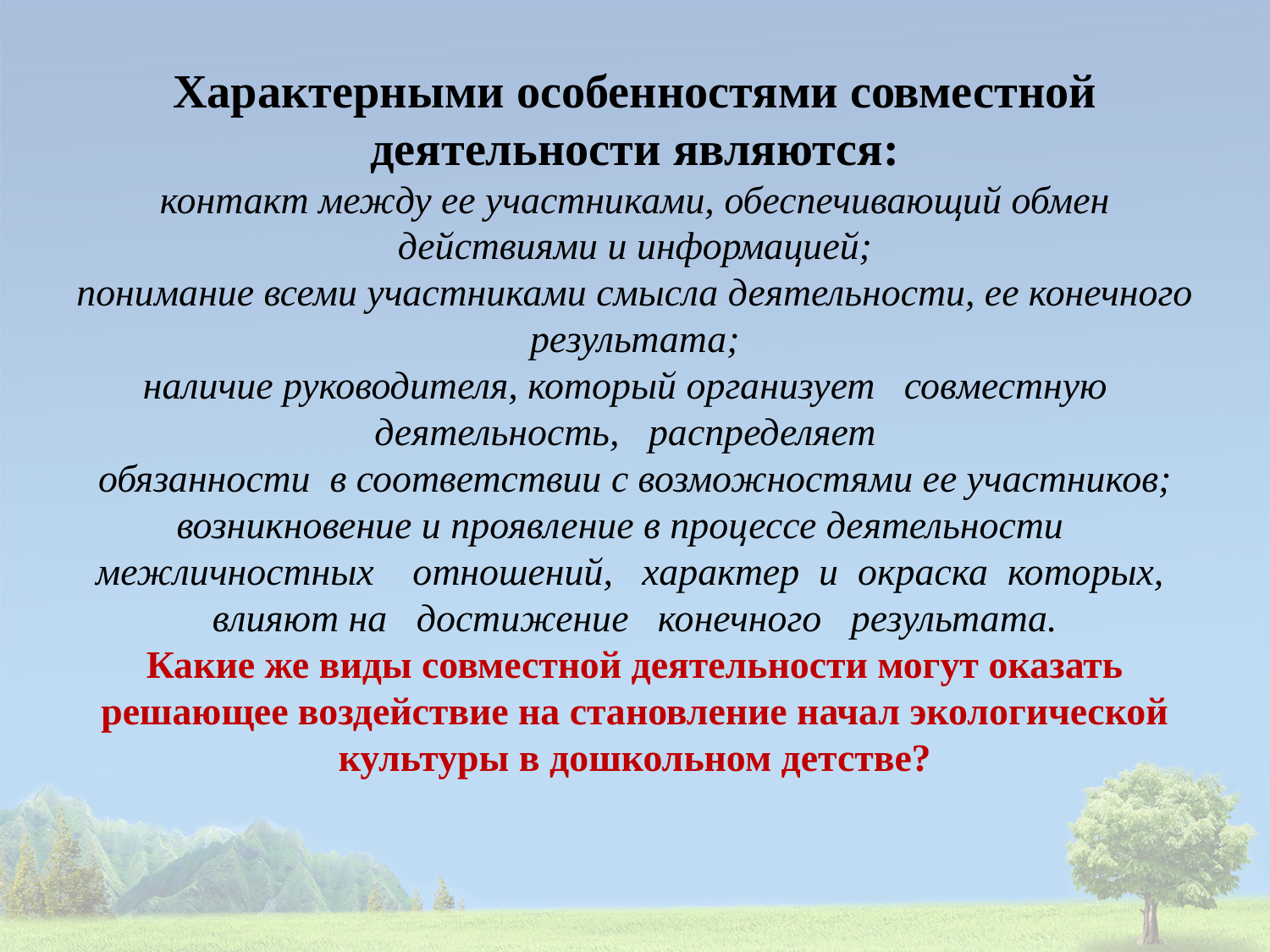

# Характерными особенностями совместной деятельности являются: контакт между ее участниками, обеспечивающий обмен действиями и информацией; понимание всеми участниками смысла деятельности, ее конечного результата; наличие руководителя, который организует   совместную   деятельность,   распределяет  обязанности  в соответствии с возможностями ее участников; возникновение и проявление в процессе деятельности    межличностных    отношений,   характер  и  окраска  которых,  влияют на   достижение   конечного   результата. Какие же виды совместной деятельности могут оказать решающее воздействие на становление начал экологической культуры в дошкольном детстве?